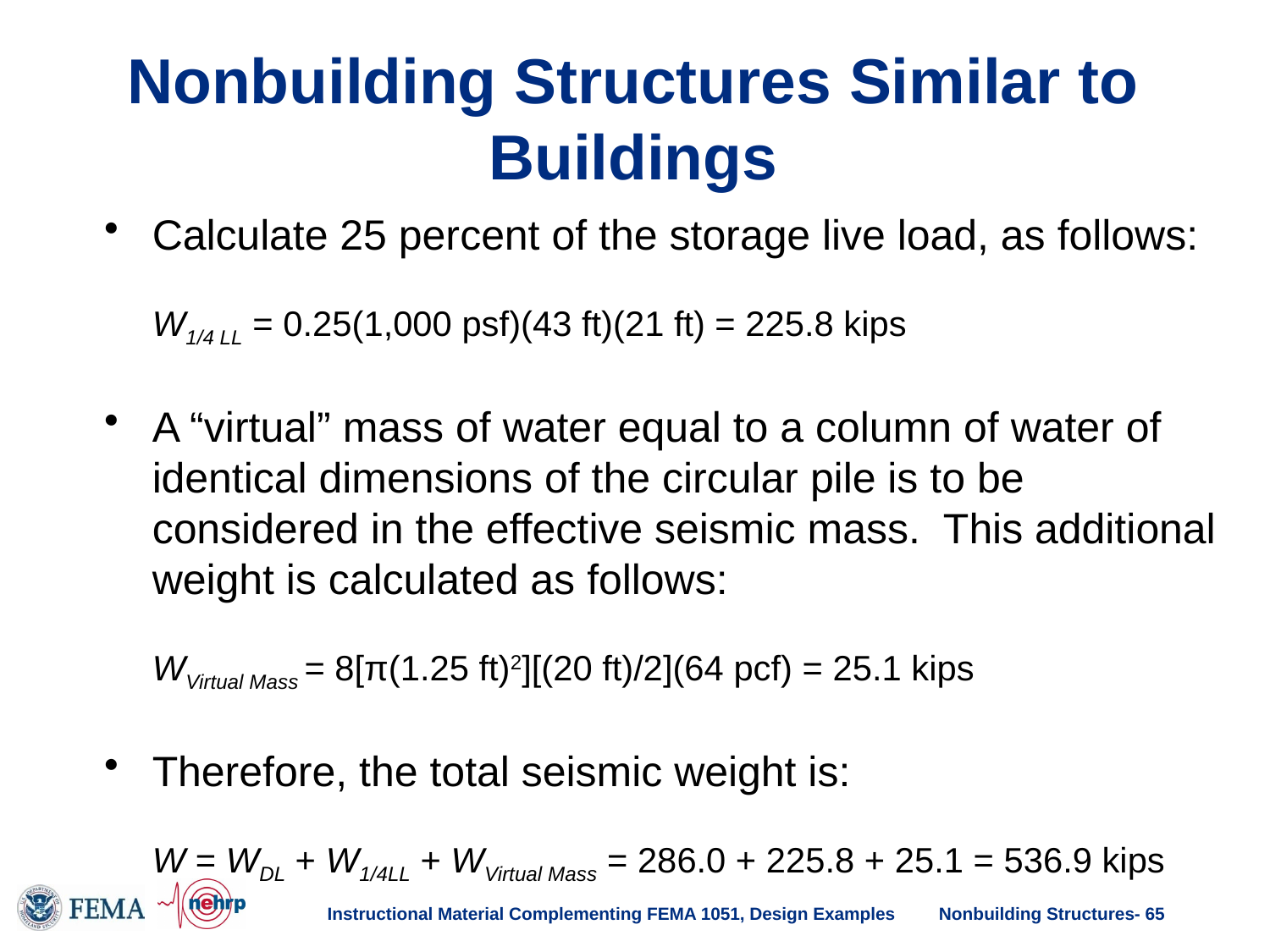

# Nonbuilding Structures Similar to Buildings
Calculate 25 percent of the storage live load, as follows:
W1/4 LL = 0.25(1,000 psf)(43 ft)(21 ft) = 225.8 kips
A “virtual” mass of water equal to a column of water of identical dimensions of the circular pile is to be considered in the effective seismic mass.  This additional weight is calculated as follows:
WVirtual Mass = 8[π(1.25 ft)2][(20 ft)/2](64 pcf) = 25.1 kips
Therefore, the total seismic weight is:
W = WDL + W1/4LL + WVirtual Mass = 286.0 + 225.8 + 25.1 = 536.9 kips

Instructional Material Complementing FEMA 1051, Design Examples
Nonbuilding Structures- 65